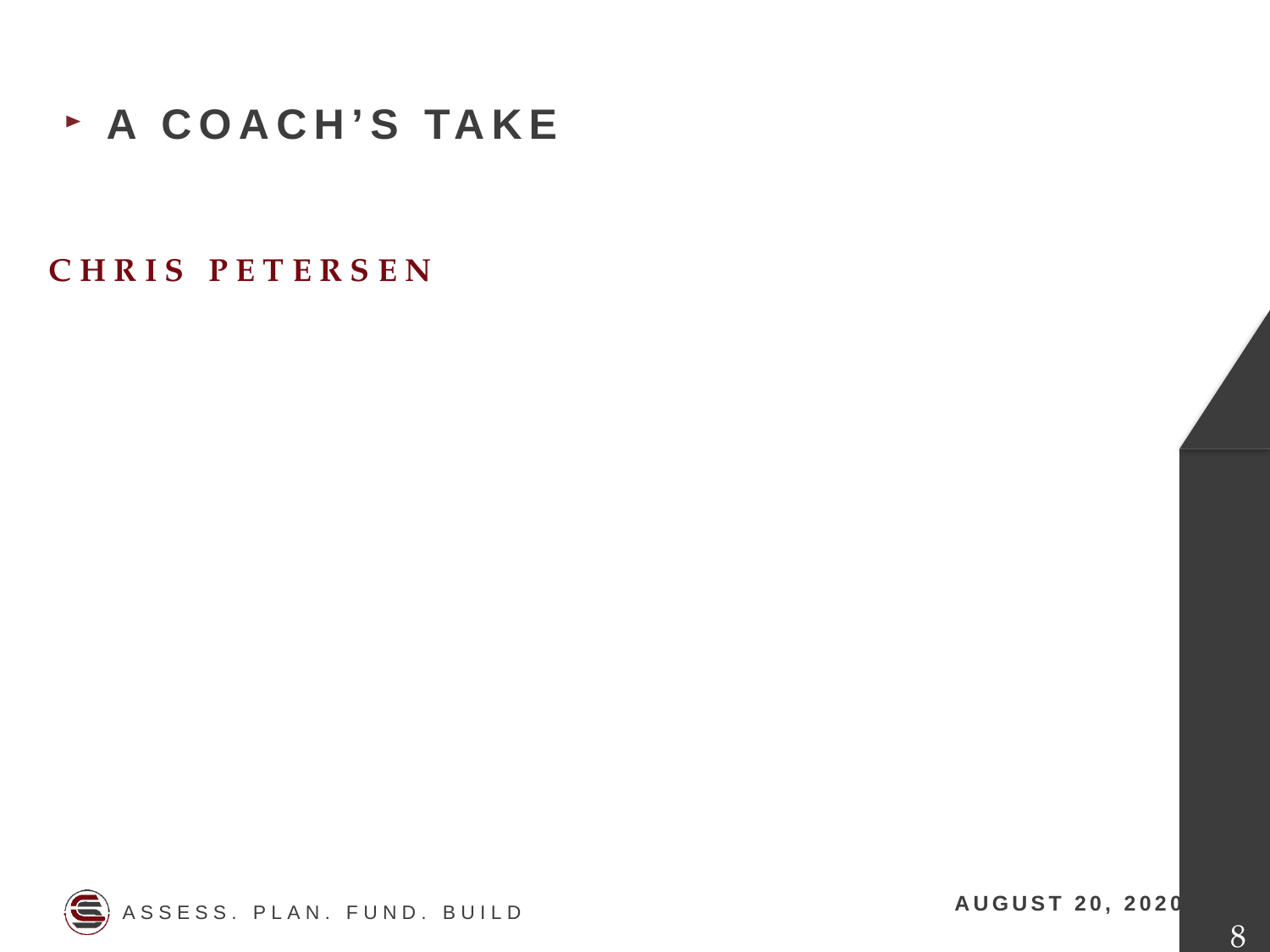

A coach’s take

Chris Petersen
August 20, 2020

8